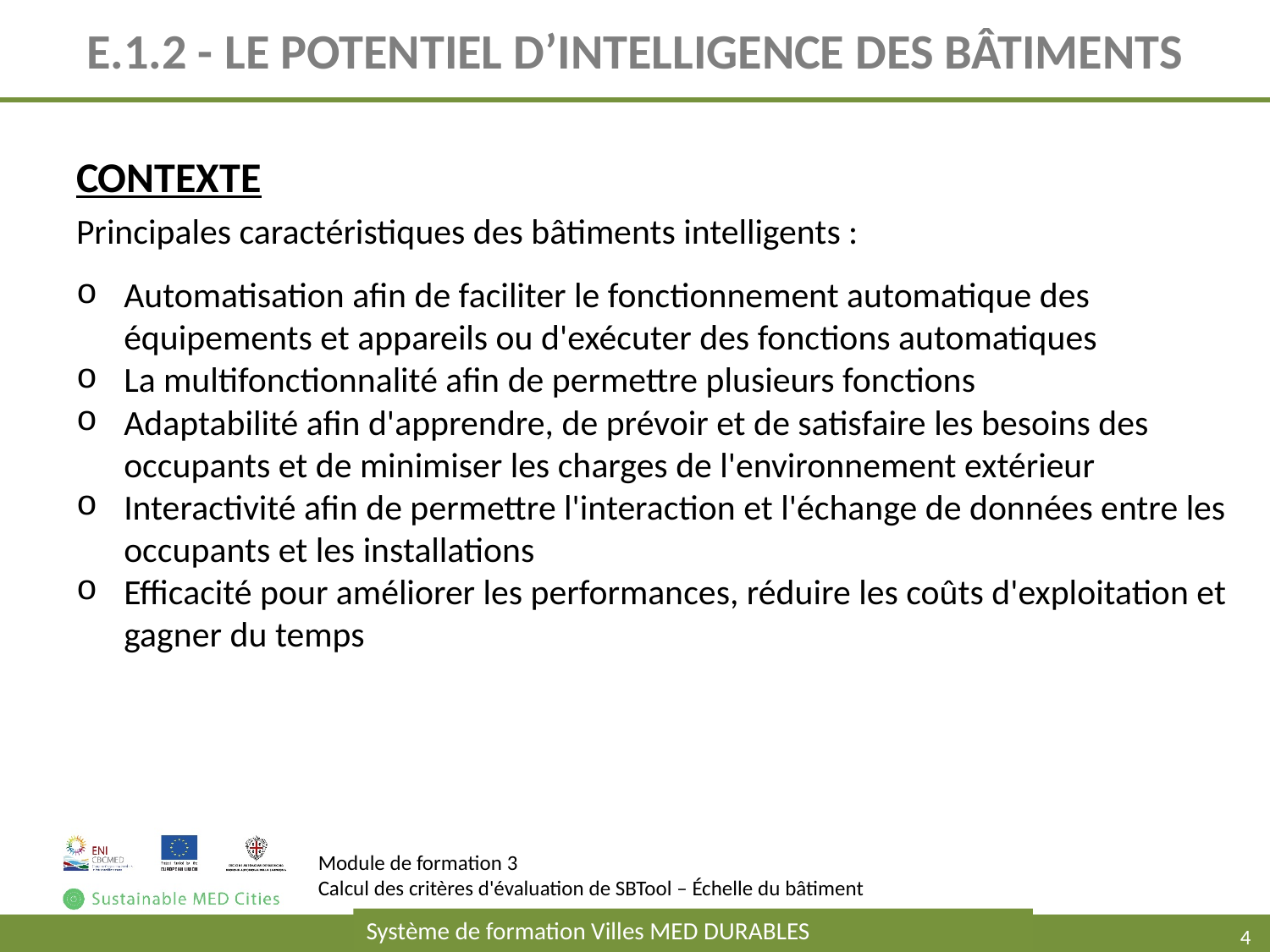

# E.1.2 - LE POTENTIEL D’INTELLIGENCE DES BÂTIMENTS
CONTEXTE

Principales caractéristiques des bâtiments intelligents :
Automatisation afin de faciliter le fonctionnement automatique des équipements et appareils ou d'exécuter des fonctions automatiques
La multifonctionnalité afin de permettre plusieurs fonctions
Adaptabilité afin d'apprendre, de prévoir et de satisfaire les besoins des occupants et de minimiser les charges de l'environnement extérieur
Interactivité afin de permettre l'interaction et l'échange de données entre les occupants et les installations
Efficacité pour améliorer les performances, réduire les coûts d'exploitation et gagner du temps
Module de formation 3
Calcul des critères d'évaluation de SBTool – Échelle du bâtiment
Système de formation Villes MED DURABLES
4